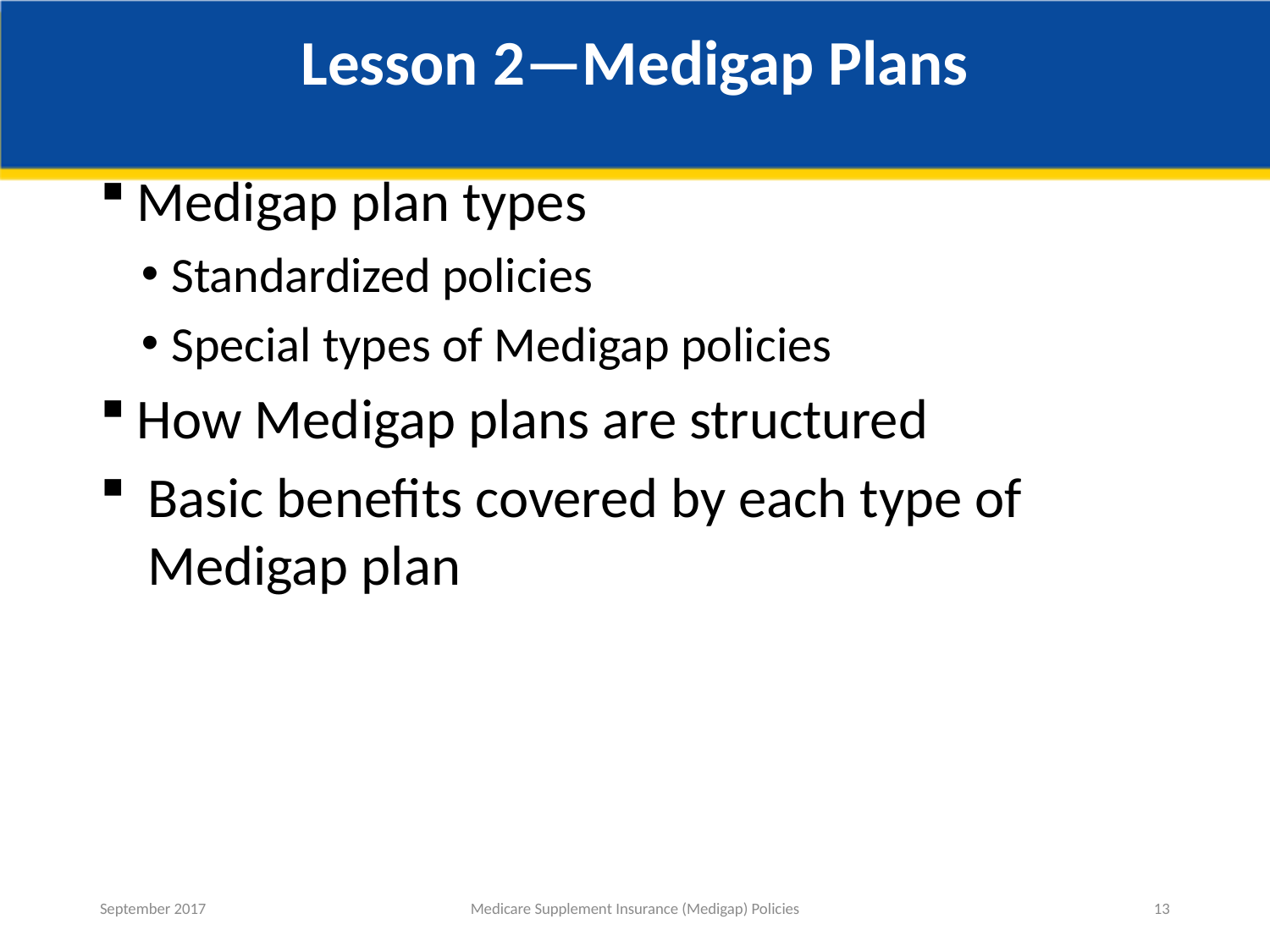

# Lesson 2—Medigap Plans
Medigap plan types
Standardized policies
Special types of Medigap policies
How Medigap plans are structured
Basic benefits covered by each type of Medigap plan

September 2017
Medicare Supplement Insurance (Medigap) Policies
13